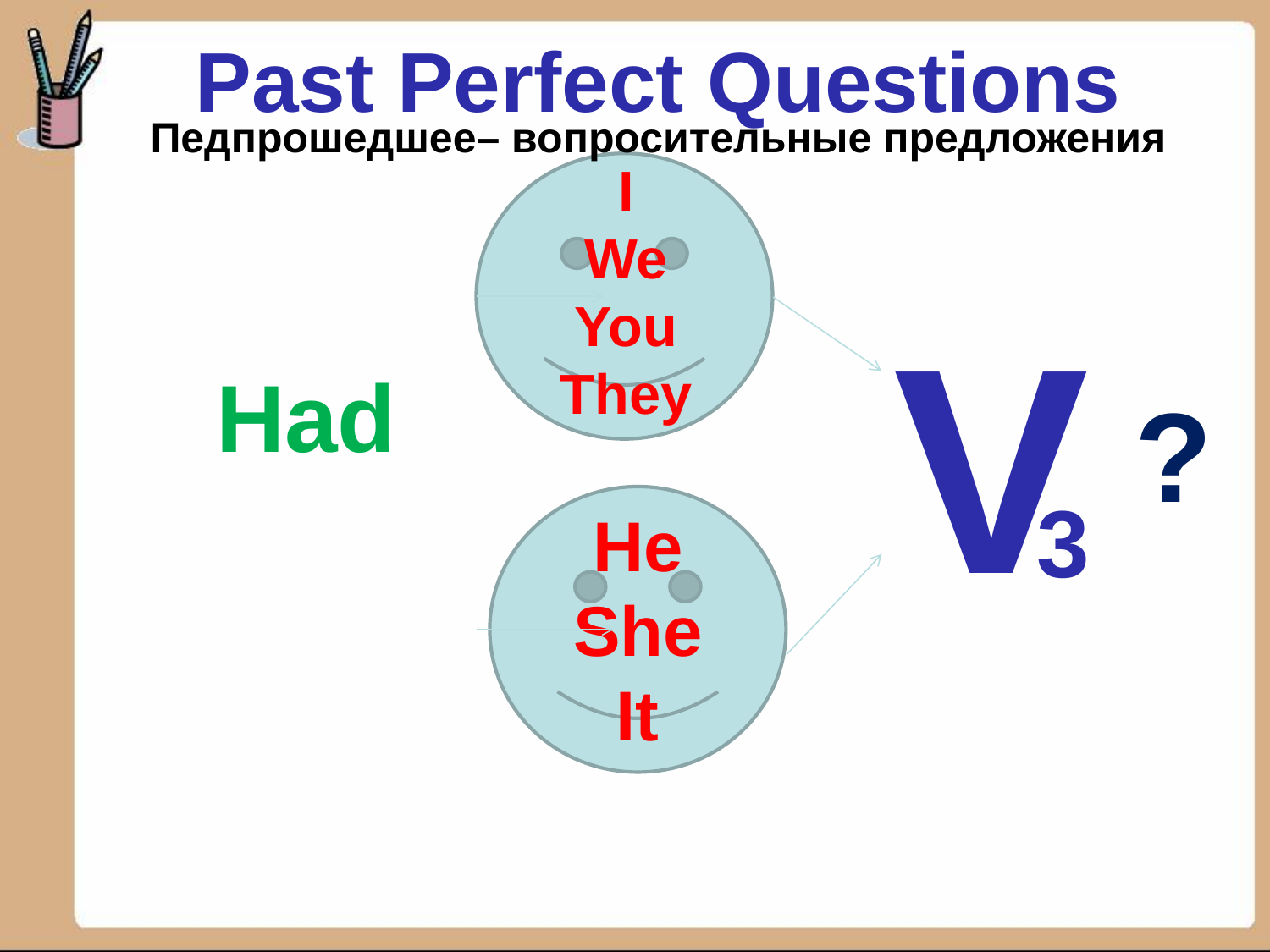

Past Perfect Questions
Педпрошедшее– вопросительные предложения
I
We
You
They

V
Had
?
3

He
She
It